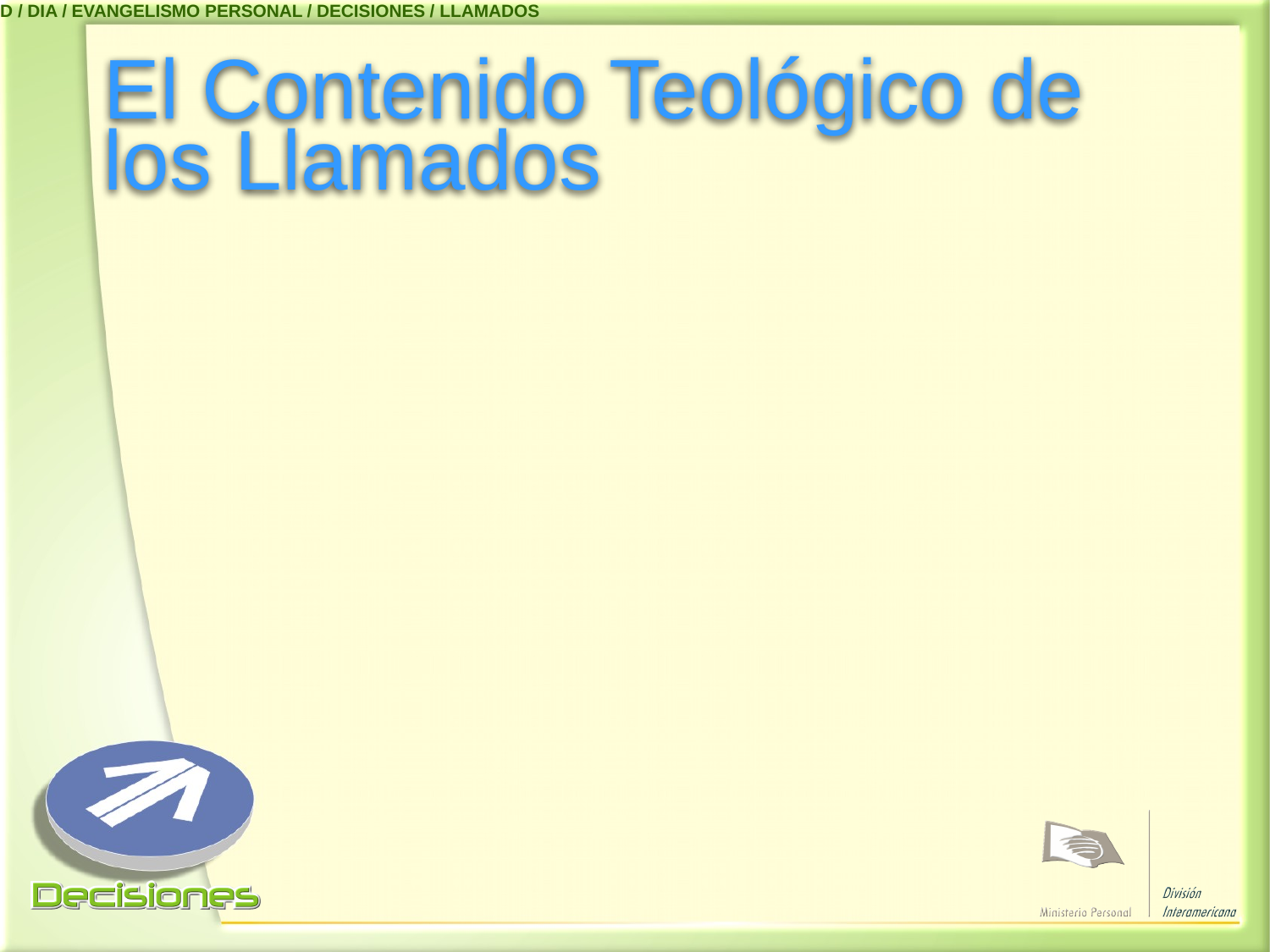

IASD / DIA / EVANGELISMO PERSONAL / DECISIONES / LLAMADOS
# El Contenido Teológico de los Llamados